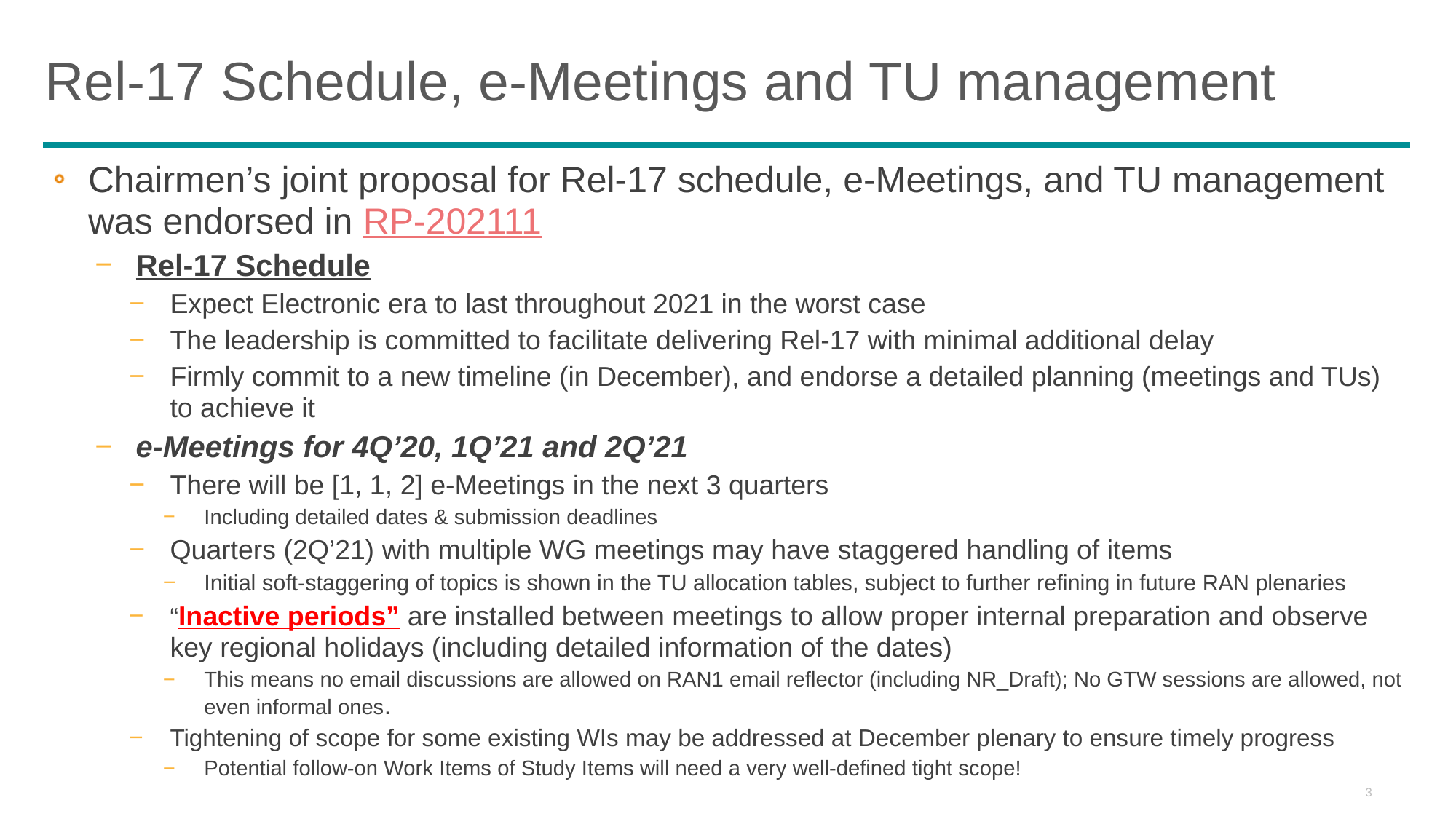

# Rel-17 Schedule, e-Meetings and TU management
Chairmen’s joint proposal for Rel-17 schedule, e-Meetings, and TU management was endorsed in RP-202111
Rel-17 Schedule
Expect Electronic era to last throughout 2021 in the worst case
The leadership is committed to facilitate delivering Rel-17 with minimal additional delay
Firmly commit to a new timeline (in December), and endorse a detailed planning (meetings and TUs) to achieve it
e-Meetings for 4Q’20, 1Q’21 and 2Q’21
There will be [1, 1, 2] e-Meetings in the next 3 quarters
Including detailed dates & submission deadlines
Quarters (2Q’21) with multiple WG meetings may have staggered handling of items
Initial soft-staggering of topics is shown in the TU allocation tables, subject to further refining in future RAN plenaries
“Inactive periods” are installed between meetings to allow proper internal preparation and observe key regional holidays (including detailed information of the dates)
This means no email discussions are allowed on RAN1 email reflector (including NR_Draft); No GTW sessions are allowed, not even informal ones.
Tightening of scope for some existing WIs may be addressed at December plenary to ensure timely progress
Potential follow-on Work Items of Study Items will need a very well-defined tight scope!